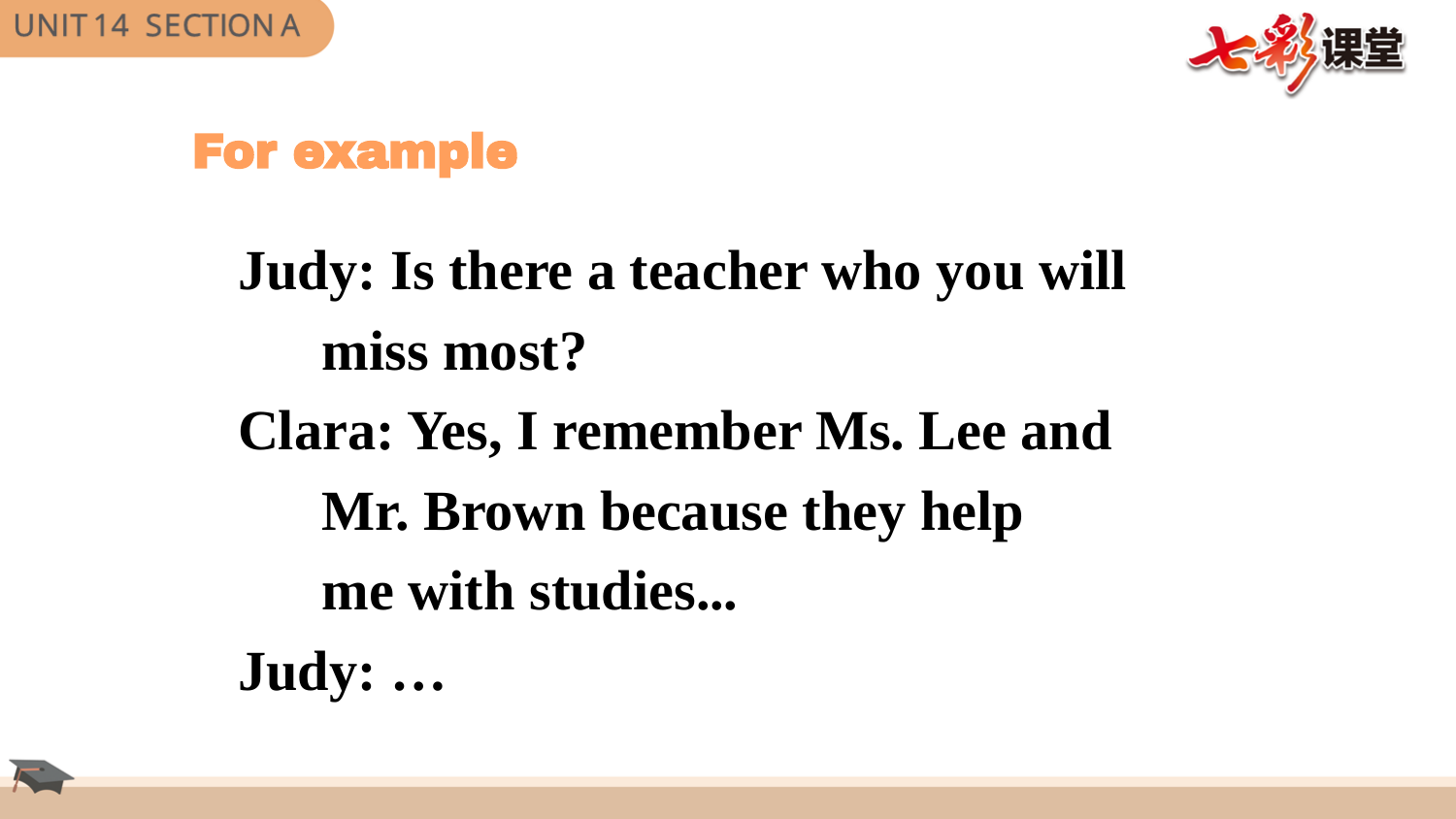

For example
Judy: Is there a teacher who you will
      miss most?
Clara: Yes, I remember Ms. Lee and
      Mr. Brown because they help
      me with studies...
Judy: …